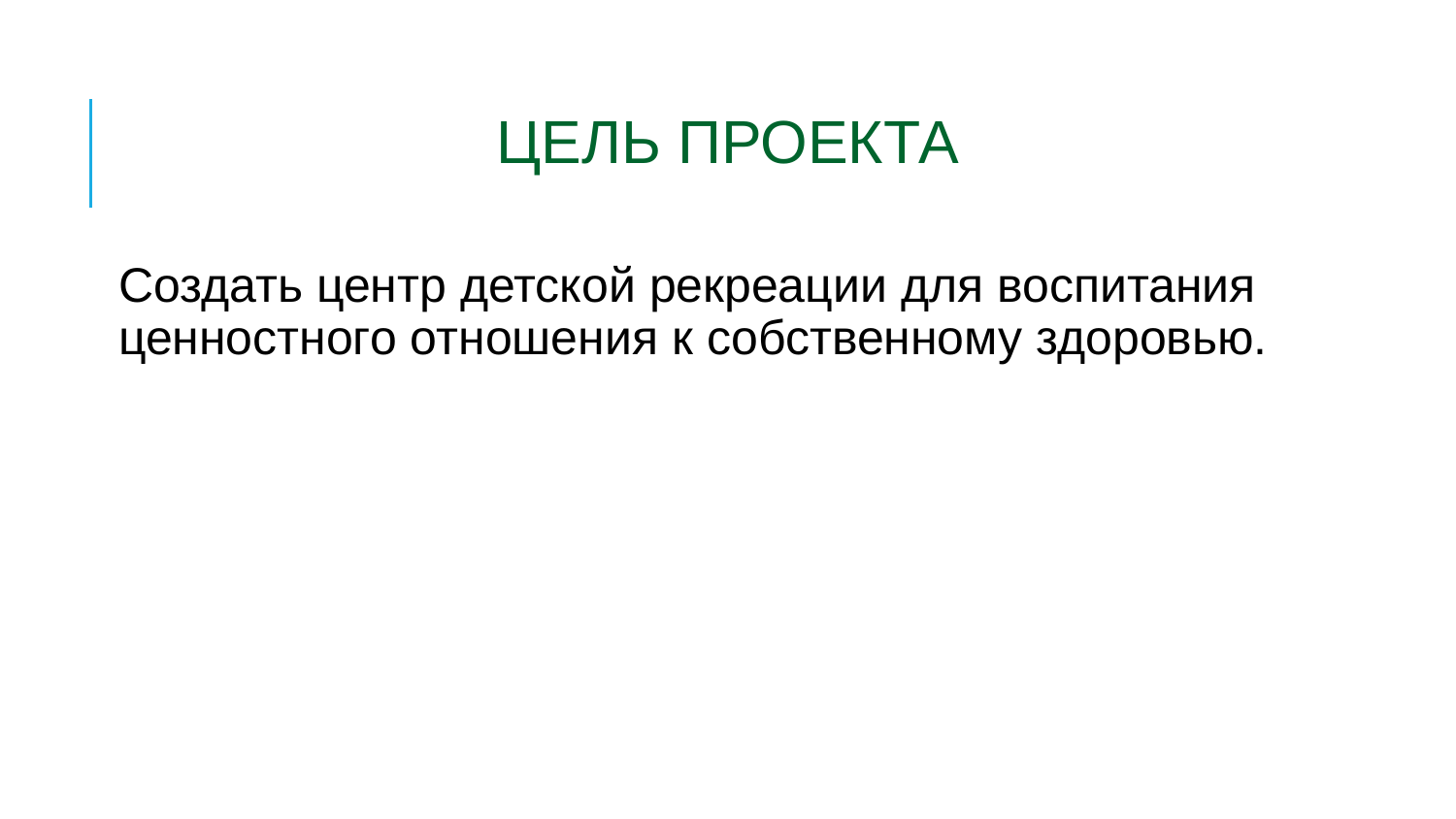

ЦЕЛь ПРОЕКТА
Создать центр детской рекреации для воспитания ценностного отношения к собственному здоровью.